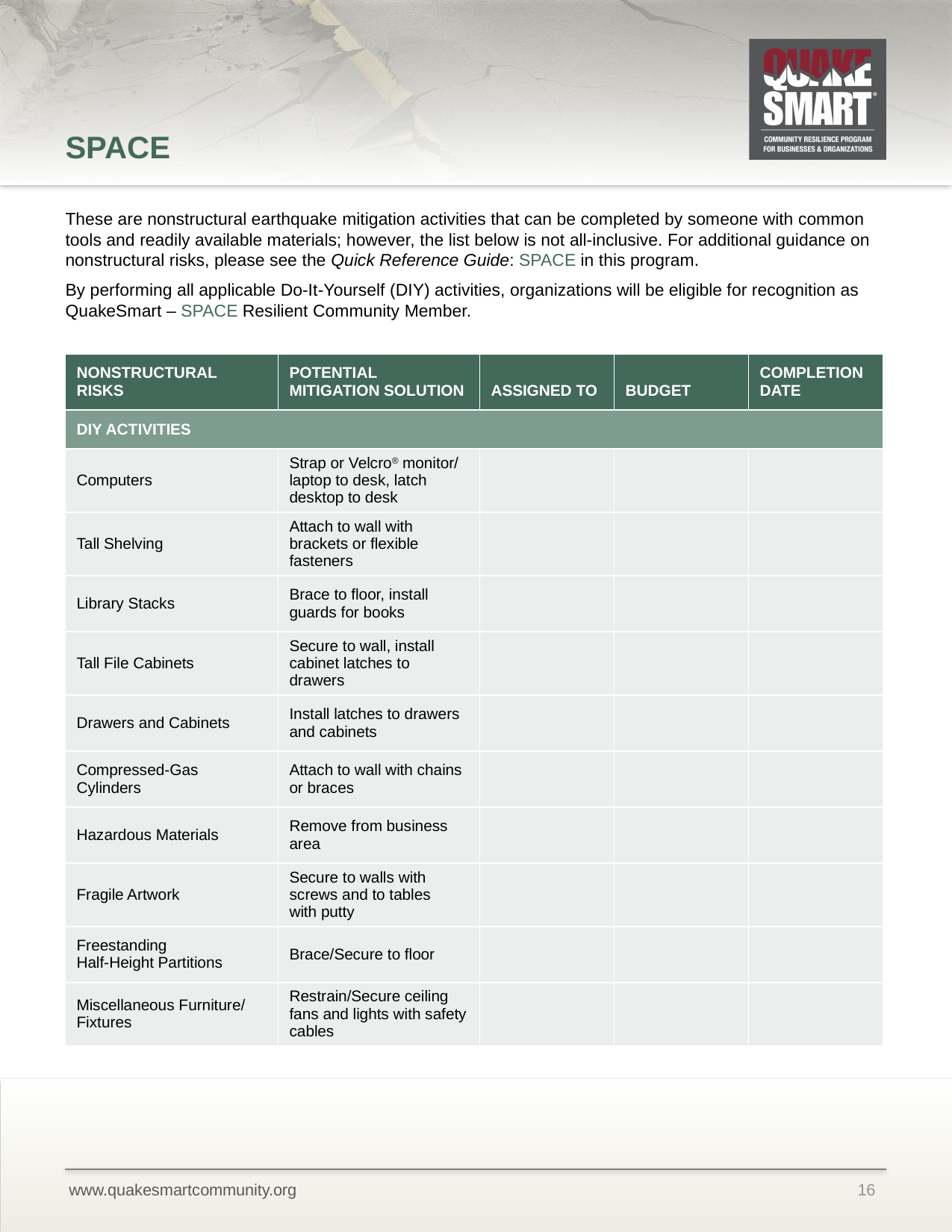

# SPACE
These are nonstructural earthquake mitigation activities that can be completed by someone with common tools and readily available materials; however, the list below is not all-inclusive. For additional guidance on nonstructural risks, please see the Quick Reference Guide: SPACE in this program.
By performing all applicable Do-It-Yourself (DIY) activities, organizations will be eligible for recognition as QuakeSmart – SPACE Resilient Community Member.
| NONSTRUCTURAL RISKS | POTENTIAL MITIGATION SOLUTION | ASSIGNED TO | BUDGET | COMPLETION DATE |
| --- | --- | --- | --- | --- |
| DIY ACTIVITIES |  |  |  |  |
| Computers | Strap or Velcro® monitor/ laptop to desk, latch desktop to desk |  |  |  |
| Tall Shelving | Attach to wall with brackets or flexible fasteners |  |  |  |
| Library Stacks | Brace to floor, install guards for books |  |  |  |
| Tall File Cabinets | Secure to wall, install cabinet latches to drawers |  |  |  |
| Drawers and Cabinets | Install latches to drawers and cabinets |  |  |  |
| Compressed-Gas Cylinders | Attach to wall with chains or braces |  |  |  |
| Hazardous Materials | Remove from business area |  |  |  |
| Fragile Artwork | Secure to walls with screws and to tables with putty |  |  |  |
| Freestanding Half-Height Partitions | Brace/Secure to floor |  |  |  |
| Miscellaneous Furniture/ Fixtures | Restrain/Secure ceiling fans and lights with safety cables |  |  |  |
16